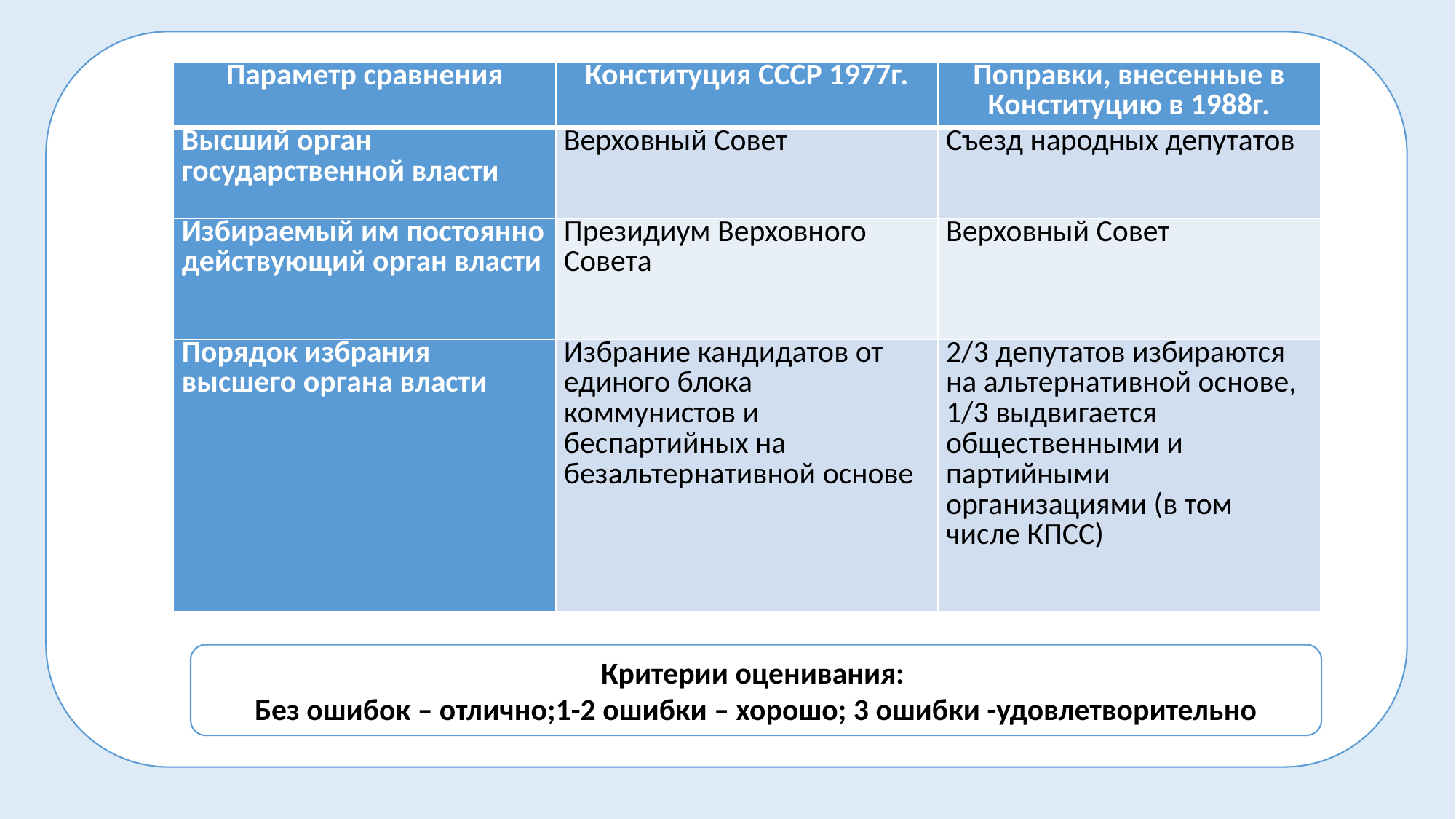

| Параметр сравнения | Конституция СССР 1977г. | Поправки, внесенные в Конституцию в 1988г. |
| --- | --- | --- |
| Высший орган государственной власти | Верховный Совет | Съезд народных депутатов |
| Избираемый им постоянно действующий орган власти | Президиум Верховного Совета | Верховный Совет |
| Порядок избрания высшего органа власти | Избрание кандидатов от единого блока коммунистов и беспартийных на безальтернативной основе | 2/3 депутатов избираются на альтернативной основе, 1/3 выдвигается общественными и партийными организациями (в том числе КПСС) |
Критерии оценивания:
Без ошибок – отлично;1-2 ошибки – хорошо; 3 ошибки -удовлетворительно